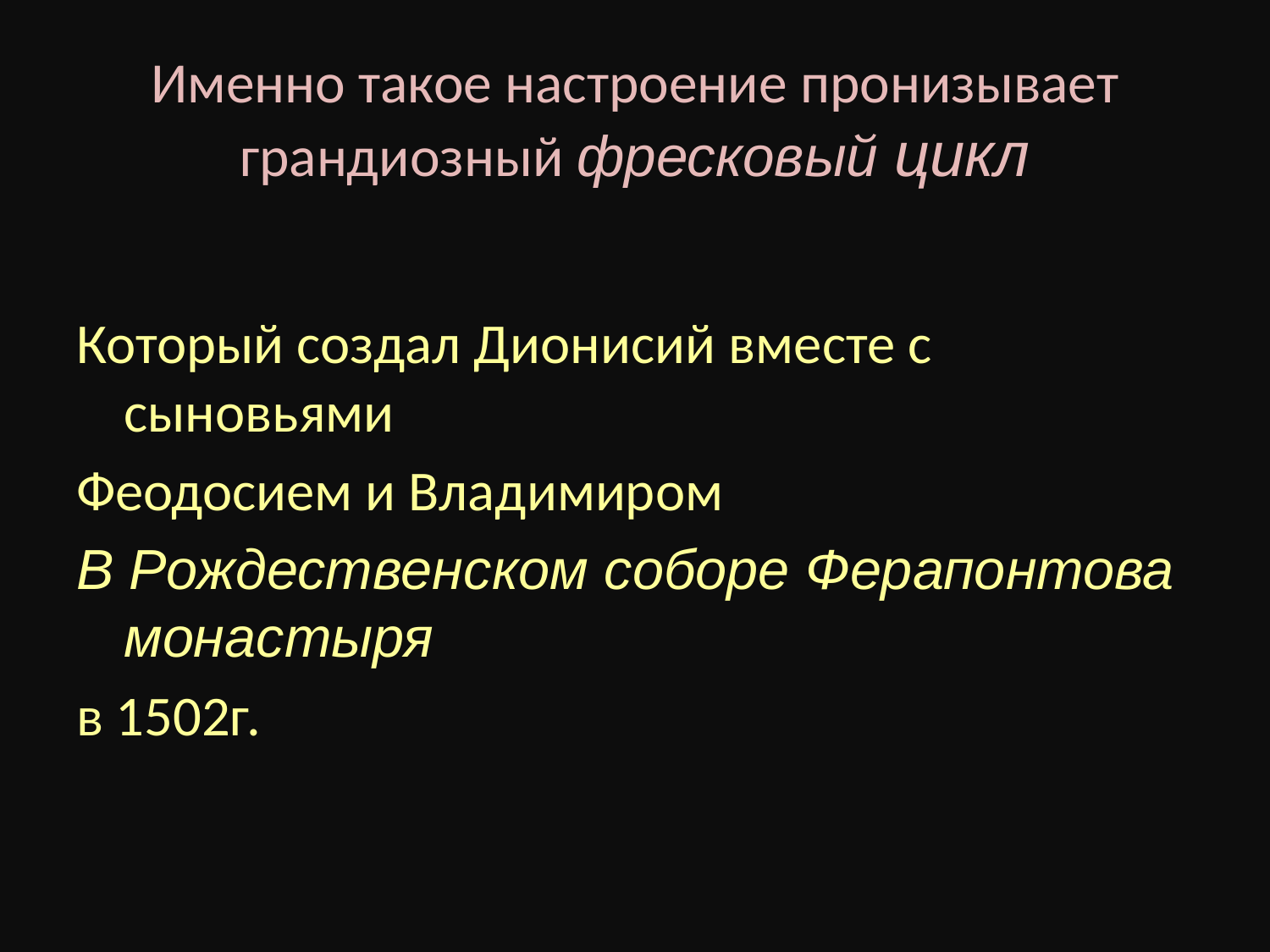

# Именно такое настроение пронизывает грандиозный фресковый цикл

Который создал Дионисий вместе с сыновьями
Феодосием и Владимиром
В Рождественском соборе Ферапонтова монастыря
в 1502г.